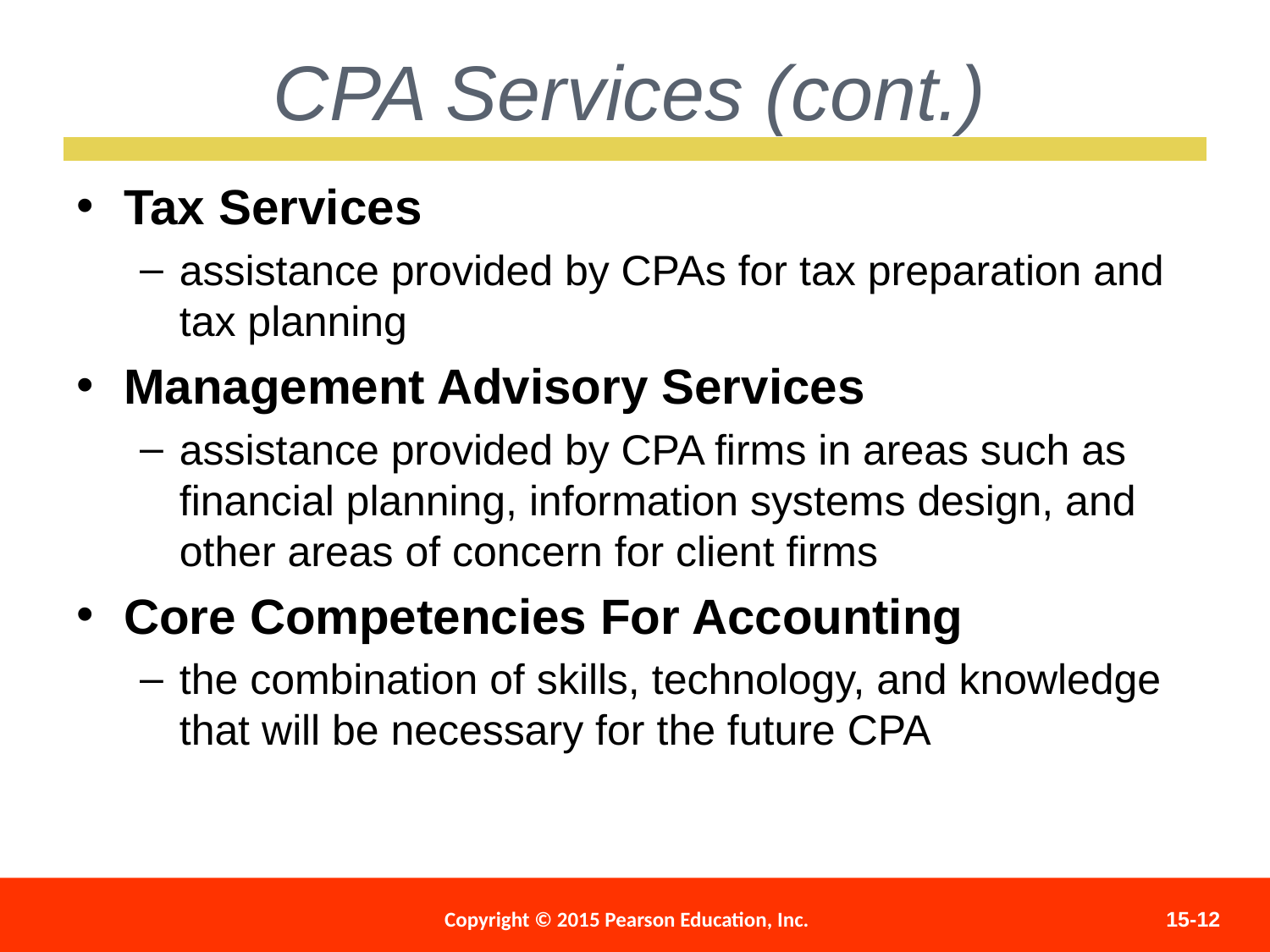

CPA Services (cont.)
Tax Services
assistance provided by CPAs for tax preparation and tax planning
Management Advisory Services
assistance provided by CPA firms in areas such as financial planning, information systems design, and other areas of concern for client firms
Core Competencies For Accounting
the combination of skills, technology, and knowledge that will be necessary for the future CPA